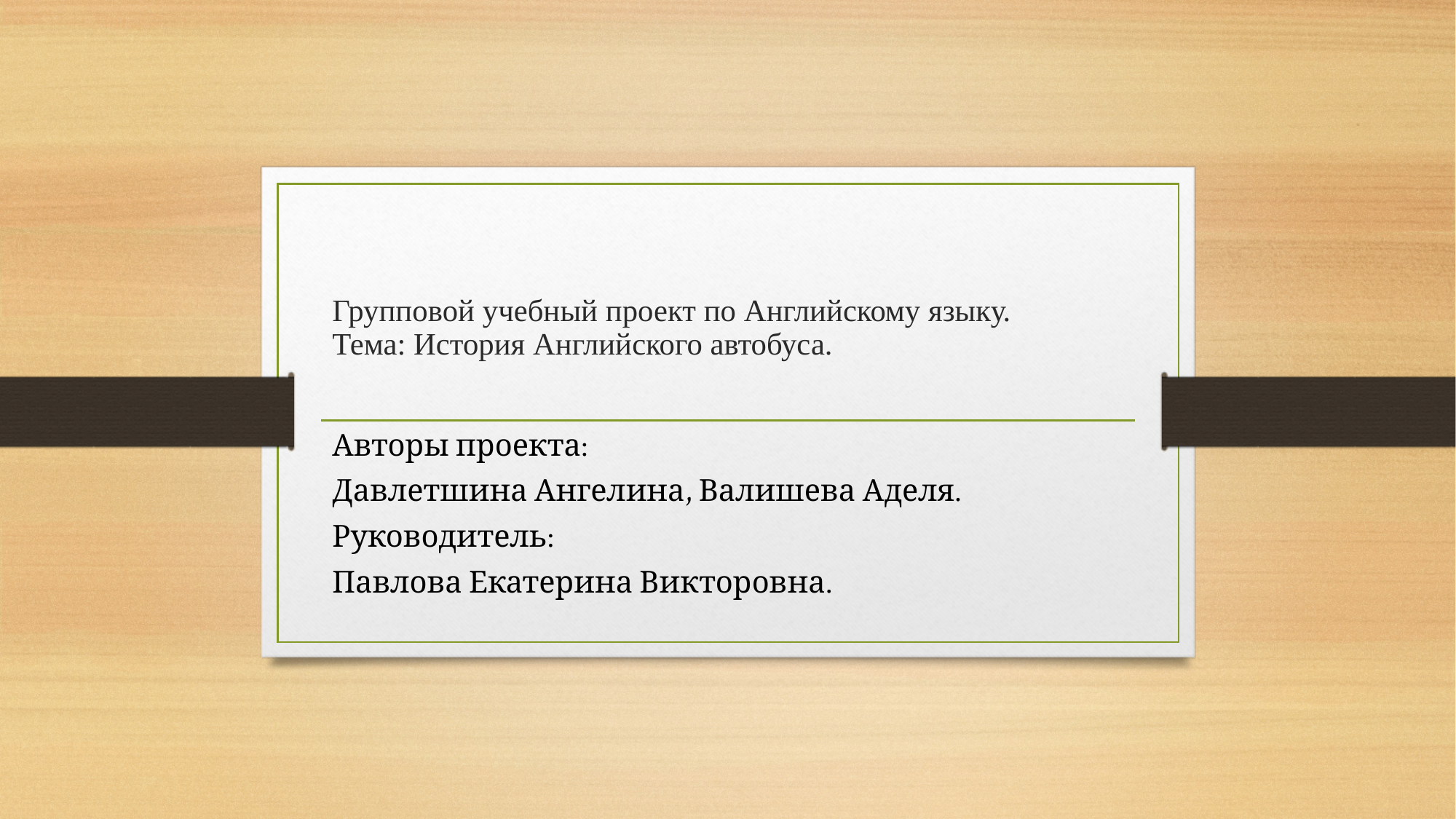

# Групповой учебный проект по Английскому языку. Тема: История Английского автобуса.
Авторы проекта:
Давлетшина Ангелина, Валишева Аделя.
Руководитель:
Павлова Екатерина Викторовна.